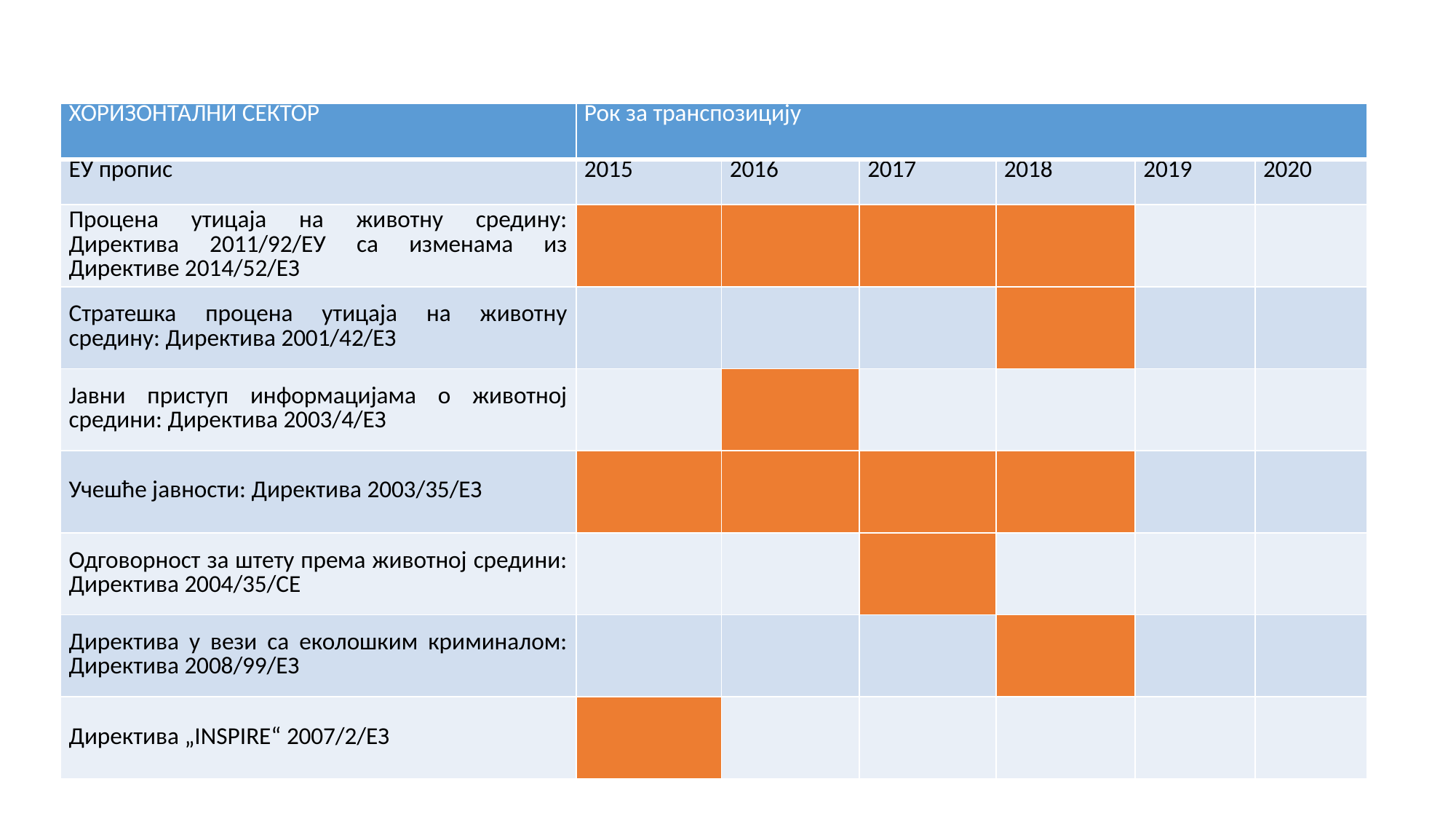

#
| ХОРИЗОНТАЛНИ СЕКТОР | Рок за транспозицију |  |  |  |  |  |
| --- | --- | --- | --- | --- | --- | --- |
| ЕУ пропис | 2015 | 2016 | 2017 | 2018 | 2019 | 2020 |
| Процена утицаја на животну средину: Директива 2011/92/EУ са изменама из Директиве 2014/52/EЗ |  |  |  |  |  |  |
| Стратешка процена утицаја на животну средину: Директива 2001/42/EЗ |  |  |  |  |  |  |
| Јавни приступ информацијама о животној средини: Директива 2003/4/EЗ |  |  |  |  |  |  |
| Учешће јавности: Директива 2003/35/EЗ |  |  |  |  |  |  |
| Одговорност за штету према животној средини: Директива 2004/35/CE |  |  |  |  |  |  |
| Директива у вези са еколошким криминалом: Директива 2008/99/EЗ |  |  |  |  |  |  |
| Директива „INSPIRE“ 2007/2/EЗ |  |  |  |  |  |  |